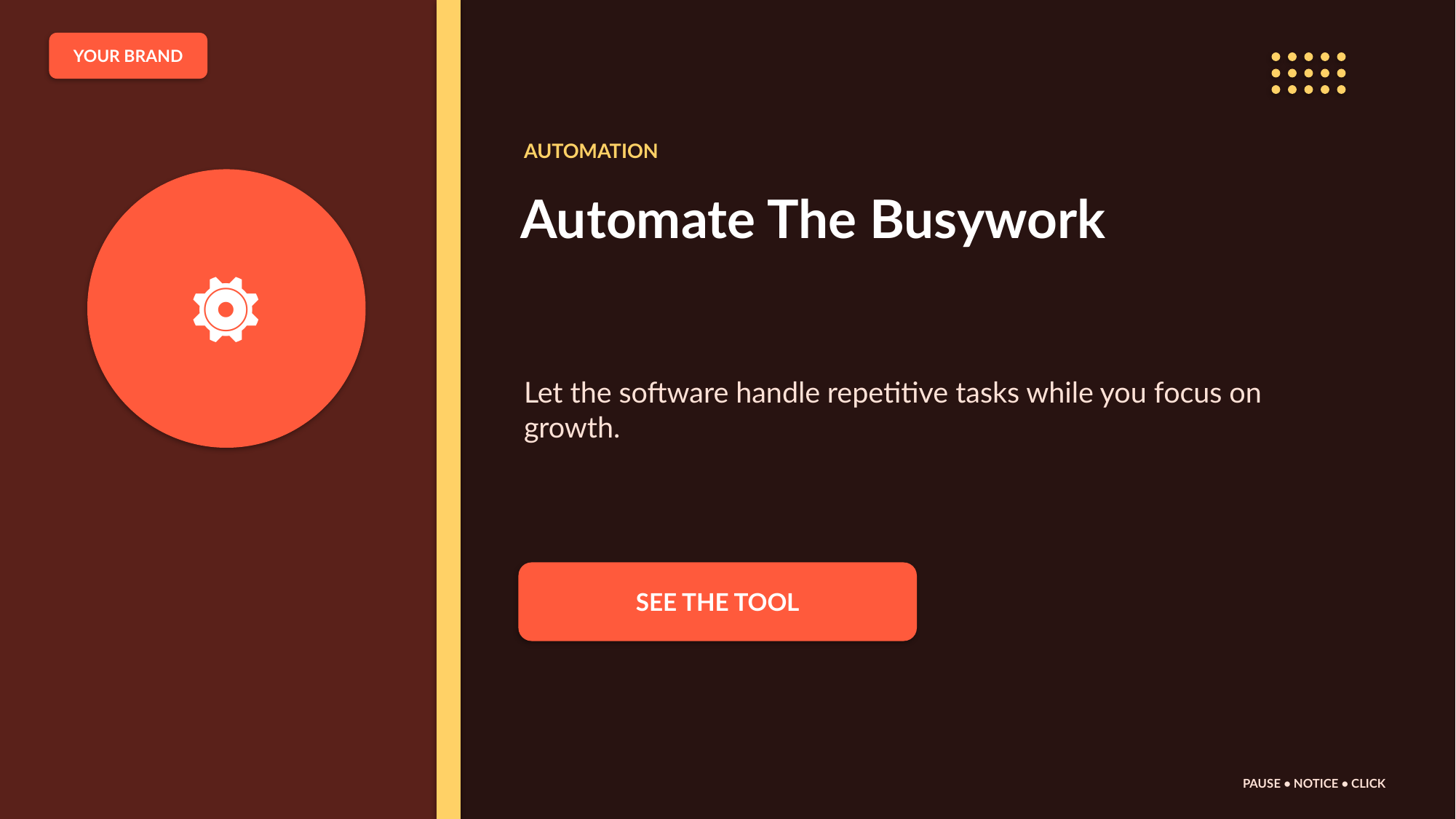

YOUR BRAND

AUTOMATION

Automate The Busywork
⚙
Let the software handle repetitive tasks while you focus on growth.

SEE THE TOOL
PAUSE • NOTICE • CLICK